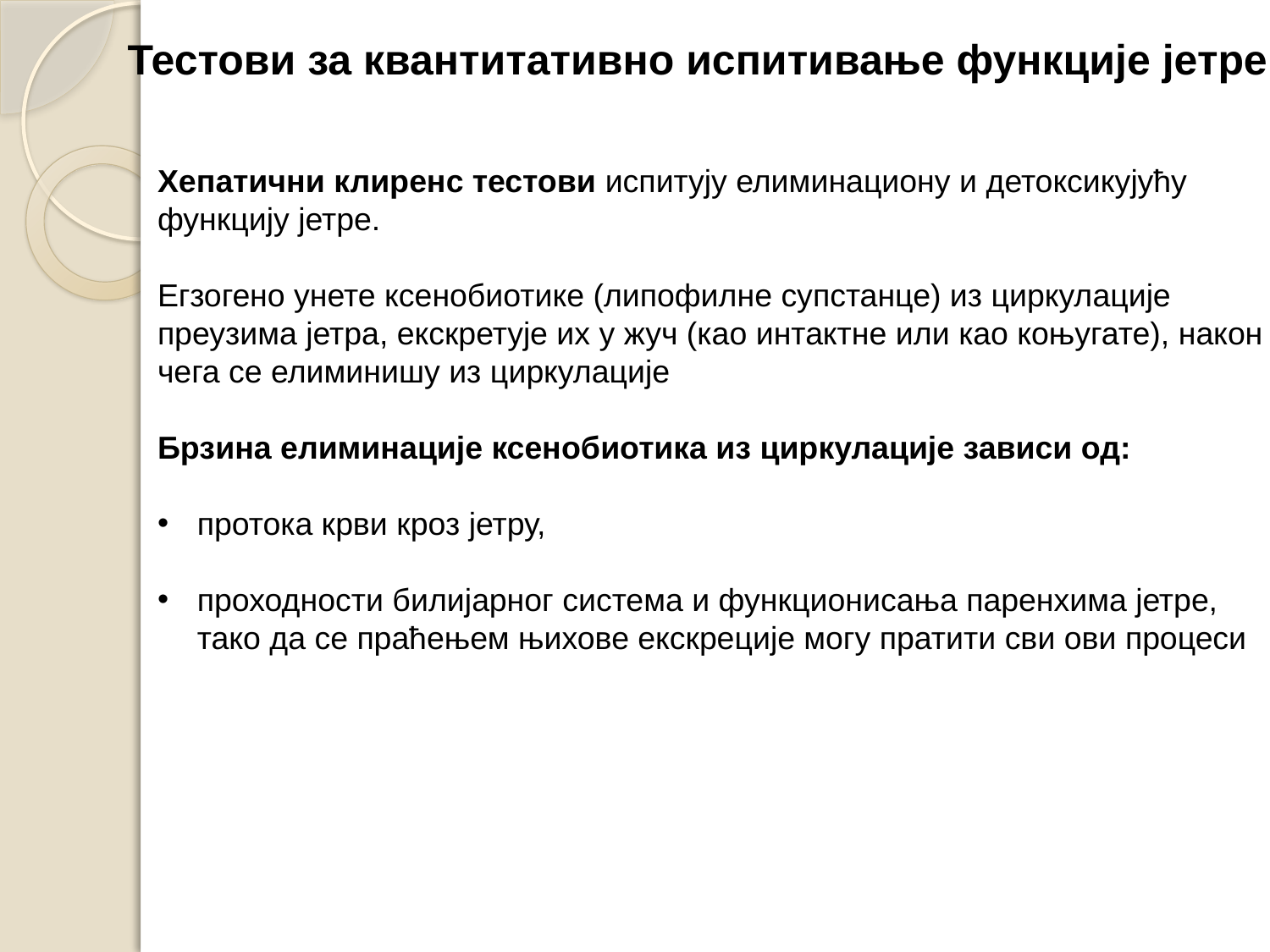

Тестови за квантитативно испитивање функције јетре
Хепатични клиренс тестови испитују елиминациону и детоксикујућу функцију јетре.

Егзогено унете ксенобиотике (липофилне супстанце) из циркулације преузима јетра, екскретује их у жуч (као интактне или као коњугате), након чега се елиминишу из циркулације

Брзина елиминације ксенобиотика из циркулације зависи од:

протока крви кроз јетру,

проходности билијарног система и функционисања паренхима јетре, тако да се праћењем њихове екскреције могу пратити сви ови процеси